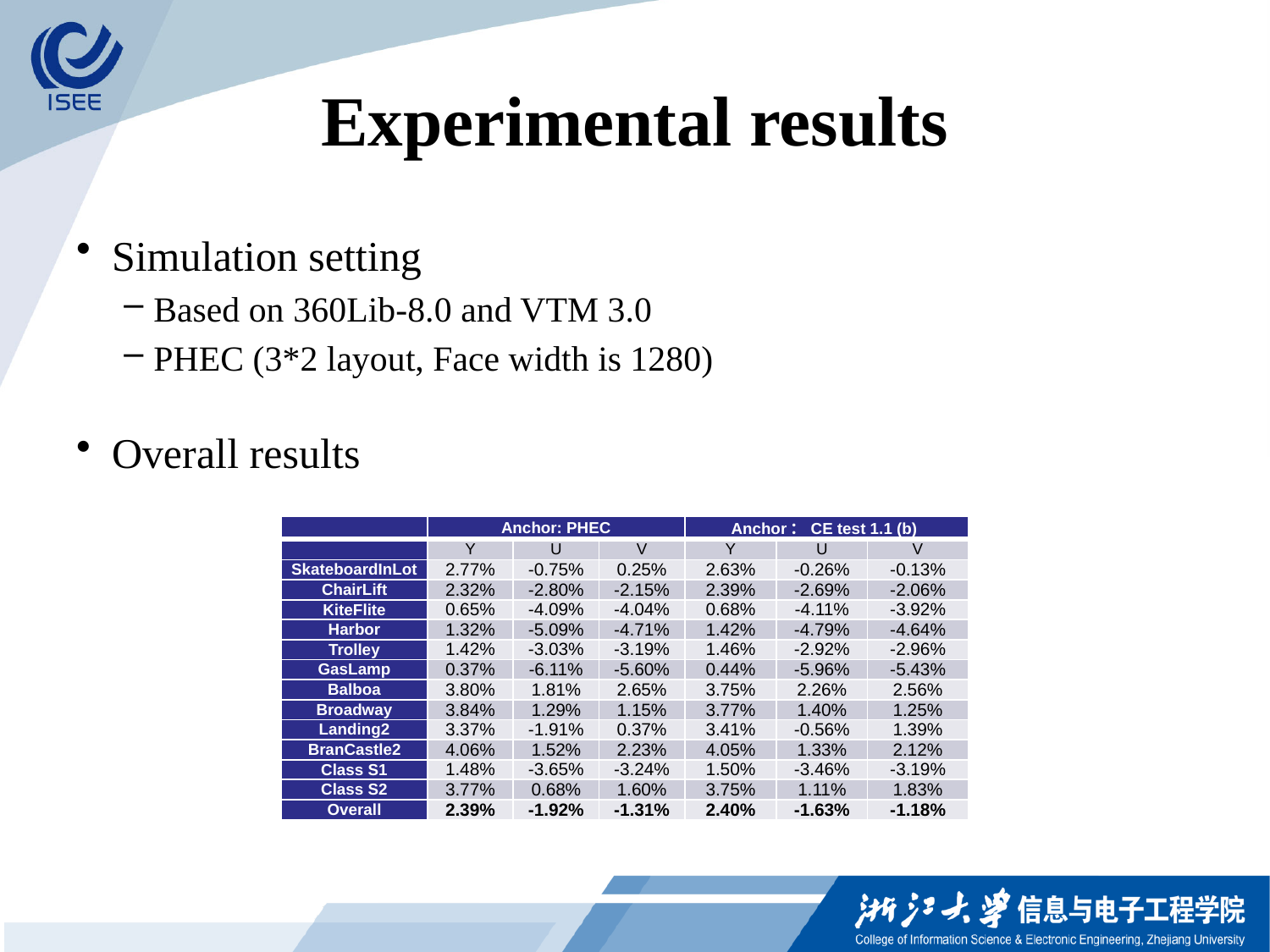

# Experimental results
Simulation setting
Based on 360Lib-8.0 and VTM 3.0
PHEC (3*2 layout, Face width is 1280)

Overall results
|  | Anchor: PHEC |  |  | Anchor：CE test 1.1 (b) |  |  |
| --- | --- | --- | --- | --- | --- | --- |
|  | Y | U | V | Y | U | V |
| SkateboardInLot | 2.77% | -0.75% | 0.25% | 2.63% | -0.26% | -0.13% |
| ChairLift | 2.32% | -2.80% | -2.15% | 2.39% | -2.69% | -2.06% |
| KiteFlite | 0.65% | -4.09% | -4.04% | 0.68% | -4.11% | -3.92% |
| Harbor | 1.32% | -5.09% | -4.71% | 1.42% | -4.79% | -4.64% |
| Trolley | 1.42% | -3.03% | -3.19% | 1.46% | -2.92% | -2.96% |
| GasLamp | 0.37% | -6.11% | -5.60% | 0.44% | -5.96% | -5.43% |
| Balboa | 3.80% | 1.81% | 2.65% | 3.75% | 2.26% | 2.56% |
| Broadway | 3.84% | 1.29% | 1.15% | 3.77% | 1.40% | 1.25% |
| Landing2 | 3.37% | -1.91% | 0.37% | 3.41% | -0.56% | 1.39% |
| BranCastle2 | 4.06% | 1.52% | 2.23% | 4.05% | 1.33% | 2.12% |
| Class S1 | 1.48% | -3.65% | -3.24% | 1.50% | -3.46% | -3.19% |
| Class S2 | 3.77% | 0.68% | 1.60% | 3.75% | 1.11% | 1.83% |
| Overall | 2.39% | -1.92% | -1.31% | 2.40% | -1.63% | -1.18% |